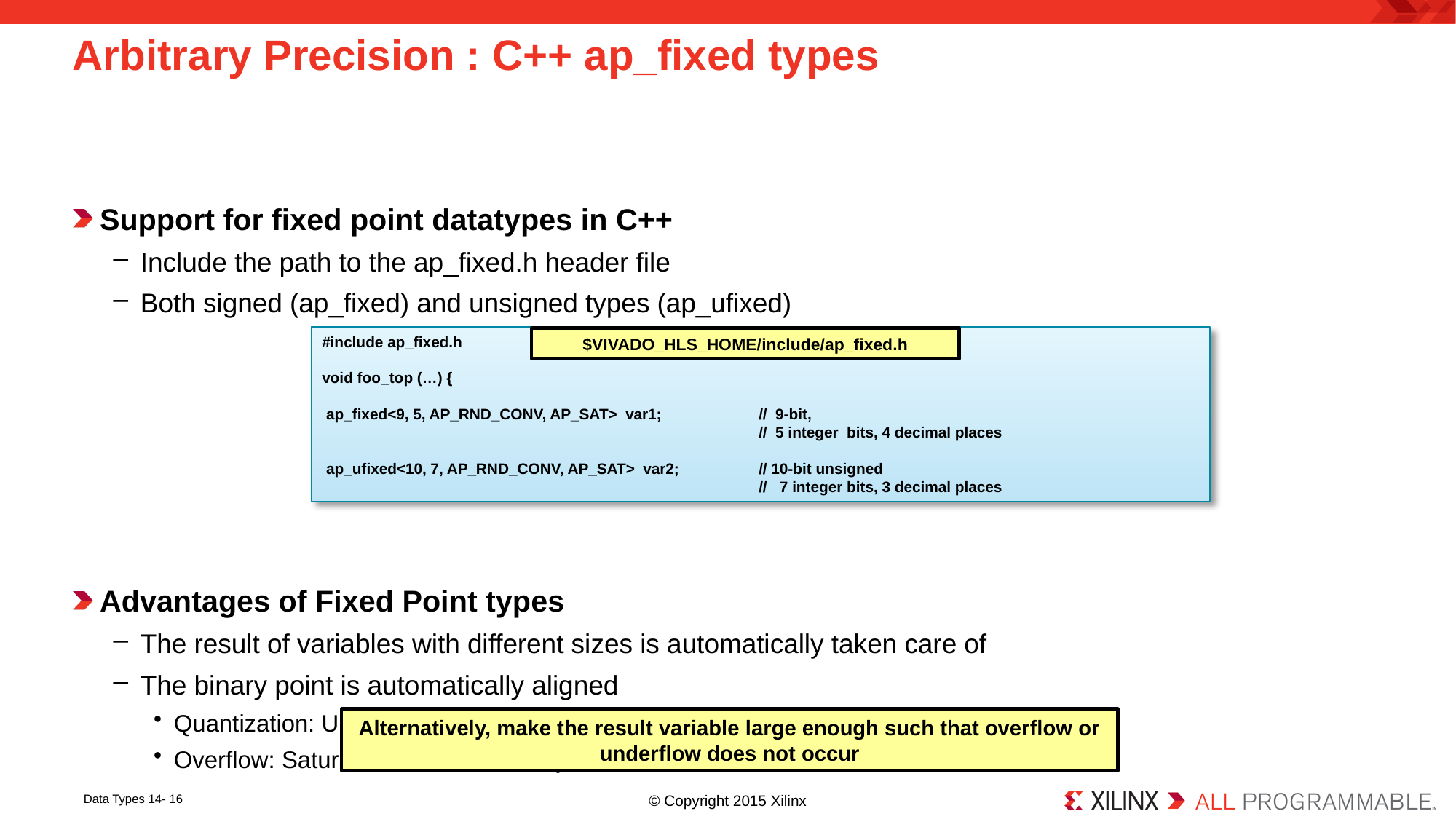

# Arbitrary Precision : C++ ap_fixed types
Support for fixed point datatypes in C++
Include the path to the ap_fixed.h header file
Both signed (ap_fixed) and unsigned types (ap_ufixed)

Advantages of Fixed Point types
The result of variables with different sizes is automatically taken care of
The binary point is automatically aligned
Quantization: Underflow is automatically handled
Overflow: Saturation  is automatically handled

#include ap_fixed.h

void foo_top (…) {

 ap_fixed<9, 5, AP_RND_CONV, AP_SAT>  var1;	//  9-bit,
				//  5 integer  bits, 4 decimal places

 ap_ufixed<10, 7, AP_RND_CONV, AP_SAT>  var2;  	// 10-bit unsigned
                                                                                         	//   7 integer bits, 3 decimal places
$VIVADO_HLS_HOME/include/ap_fixed.h
Alternatively, make the result variable large enough such that overflow or underflow does not occur
14- 16
Data Types 14- 16
© Copyright 2015 Xilinx